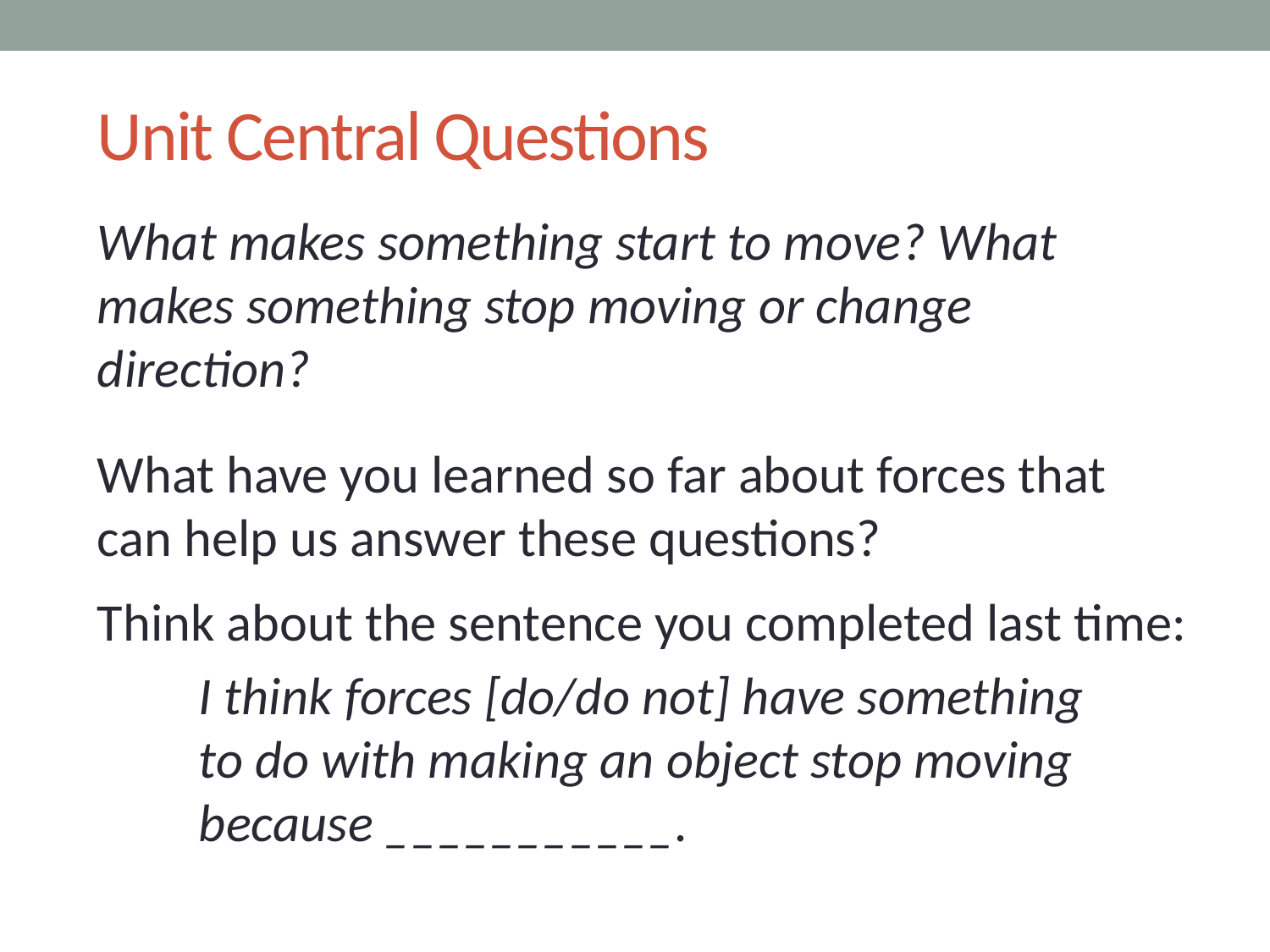

# Unit Central Questions
What makes something start to move? What makes something stop moving or change direction?
What have you learned so far about forces that can help us answer these questions?
Think about the sentence you completed last time:
I think forces [do/do not] have something
to do with making an object stop moving because ___________.